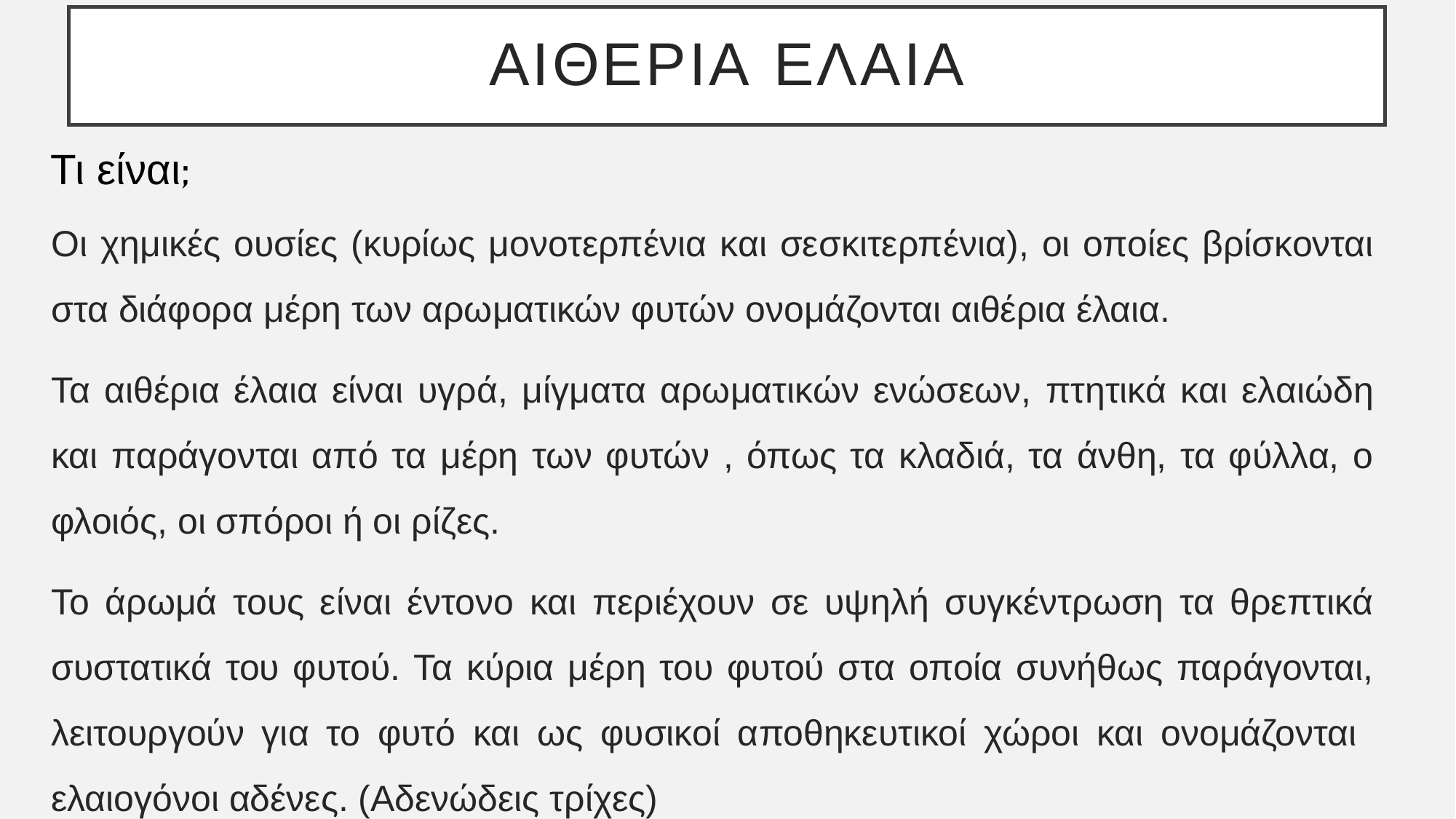

# ΑΙΘΕΡΙΑ ΕΛΑΙΑ
Τι είναι;
Οι χημικές ουσίες (κυρίως μονοτερπένια και σεσκιτερπένια), οι οποίες βρίσκονται στα διάφορα μέρη των αρωματικών φυτών ονομάζονται αιθέρια έλαια.
Τα αιθέρια έλαια είναι υγρά, μίγματα αρωματικών ενώσεων, πτητικά και ελαιώδη και παράγονται από τα μέρη των φυτών , όπως τα κλαδιά, τα άνθη, τα φύλλα, ο φλοιός, οι σπόροι ή οι ρίζες.
Το άρωμά τους είναι έντονο και περιέχουν σε υψηλή συγκέντρωση τα θρεπτικά συστατικά του φυτού. Τα κύρια μέρη του φυτού στα οποία συνήθως παράγονται, λειτουργούν για το φυτό και ως φυσικοί αποθηκευτικοί χώροι και ονομάζονται  ελαιογόνοι αδένες. (Αδενώδεις τρίχες)